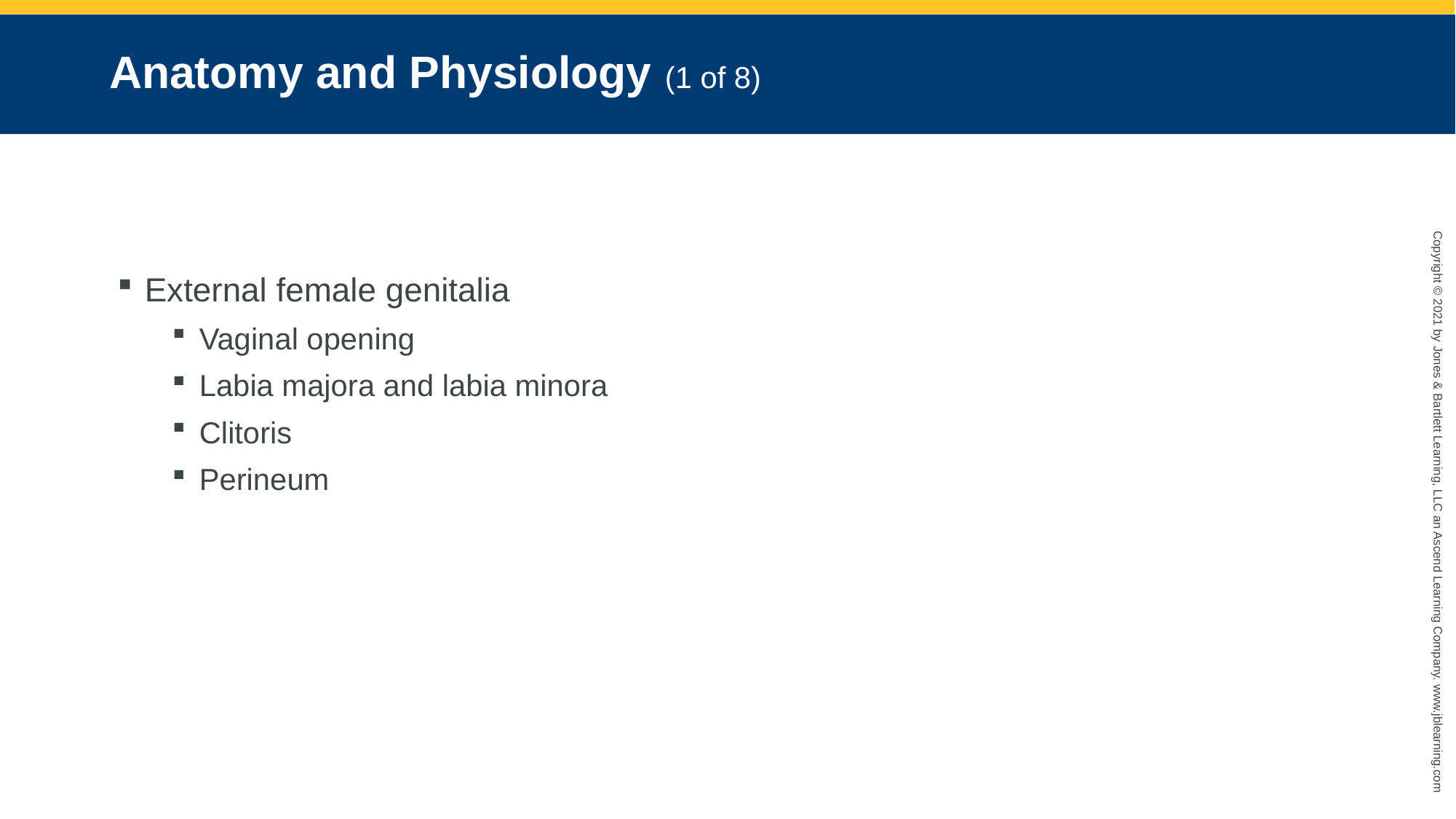

# Anatomy and Physiology (1 of 8)
External female genitalia
Vaginal opening
Labia majora and labia minora
Clitoris
Perineum